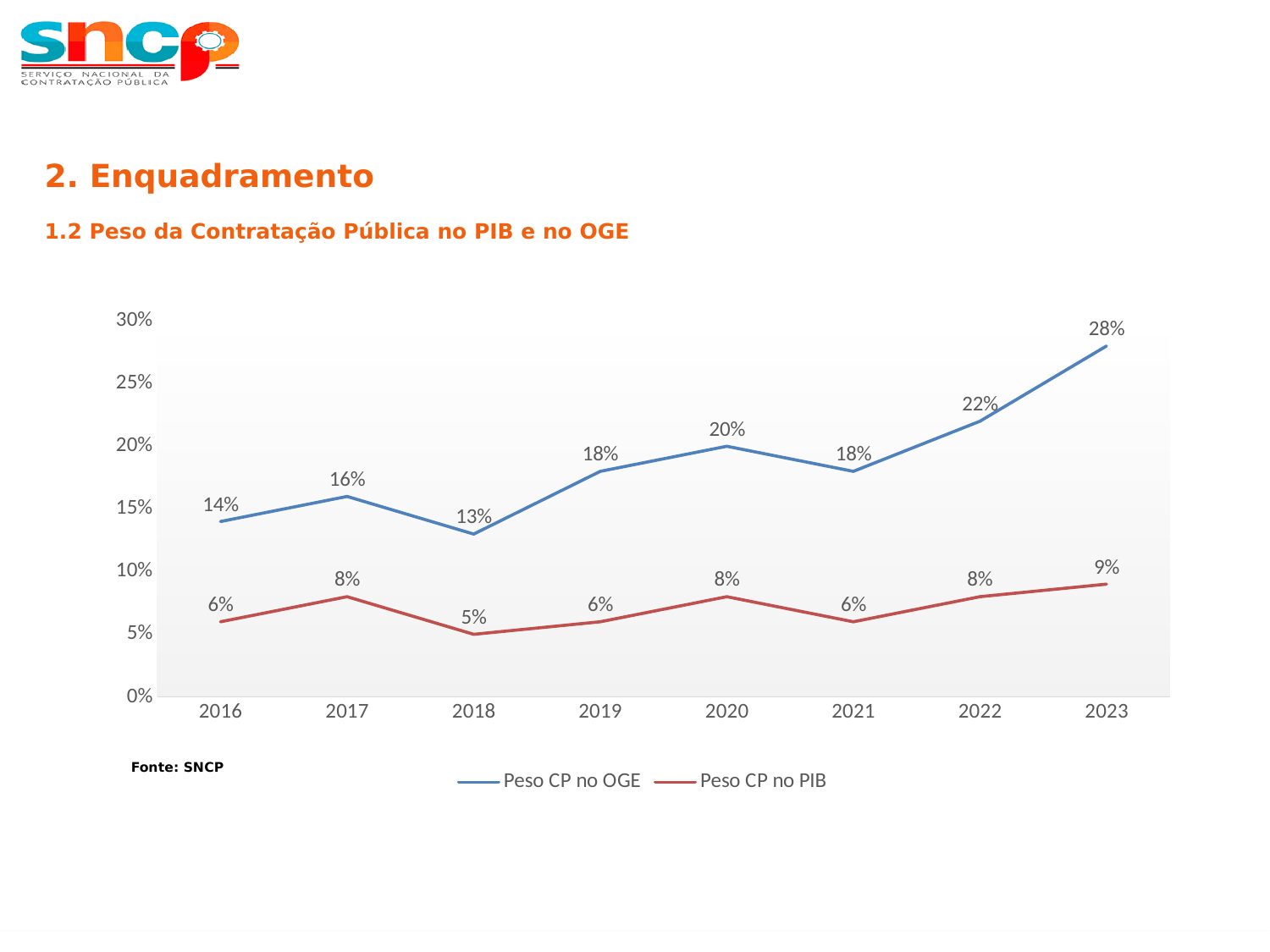

2. Enquadramento
1.2 Peso da Contratação Pública no PIB e no OGE

### Chart

| Category | Peso CP no OGE | Peso CP no PIB |
|---|---|---|
| 2016 | 0.14 | 0.06 |
| 2017 | 0.16 | 0.08 |
| 2018 | 0.13 | 0.05 |
| 2019 | 0.18 | 0.06 |
| 2020 | 0.2 | 0.08 |
| 2021 | 0.18 | 0.06 |
| 2022 | 0.22 | 0.08 |
| 2023 | 0.28 | 0.09 |
Fonte: SNCP